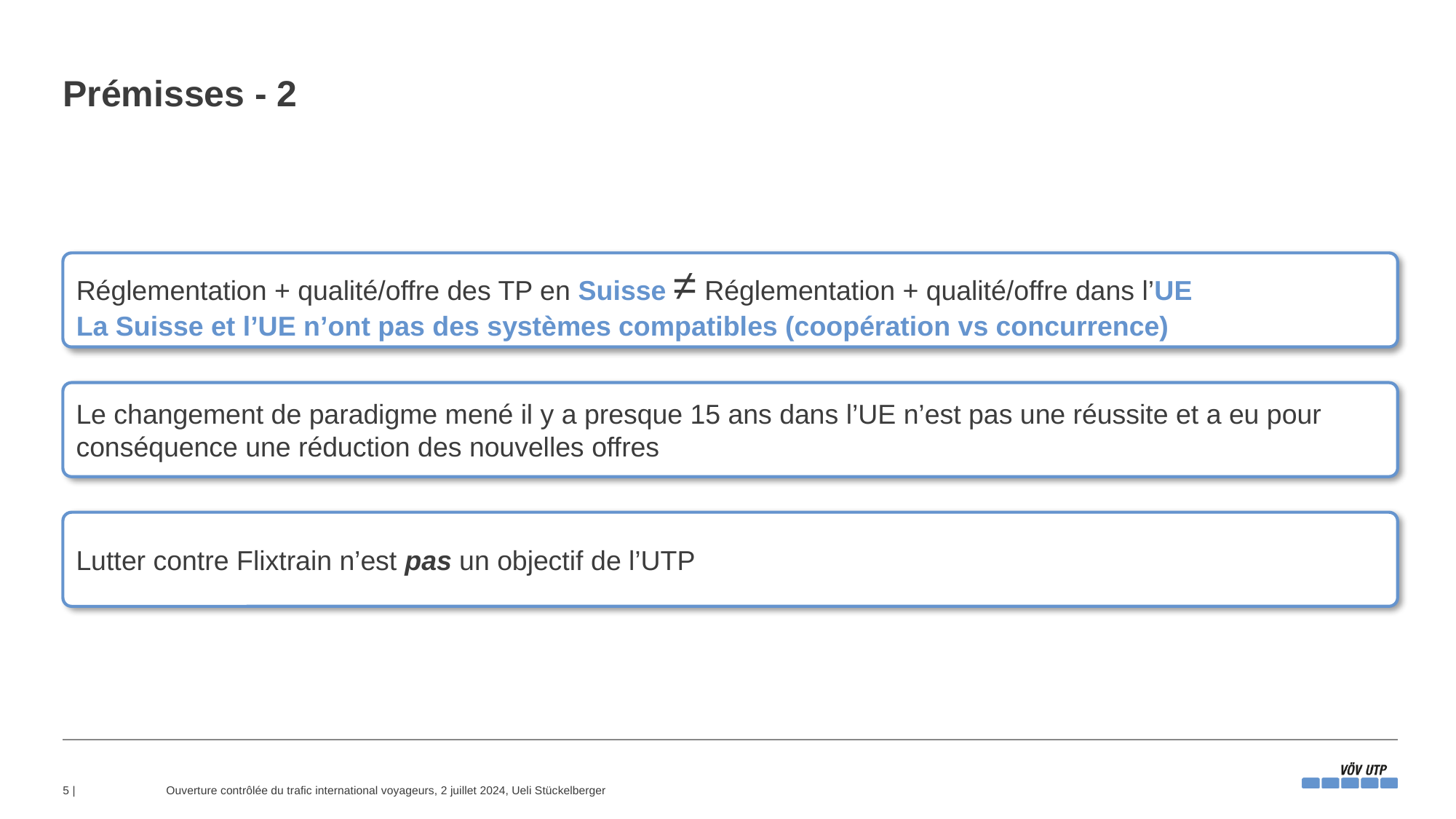

# Prémisses - 2
Réglementation + qualité/offre des TP en Suisse ≠ Réglementation + qualité/offre dans l’UE
La Suisse et l’UE n’ont pas des systèmes compatibles (coopération vs concurrence)
Le changement de paradigme mené il y a presque 15 ans dans l’UE n’est pas une réussite et a eu pour conséquence une réduction des nouvelles offres
Lutter contre Flixtrain n’est pas un objectif de l’UTP
5 |
Ouverture contrôlée du trafic international voyageurs, 2 juillet 2024, Ueli Stückelberger